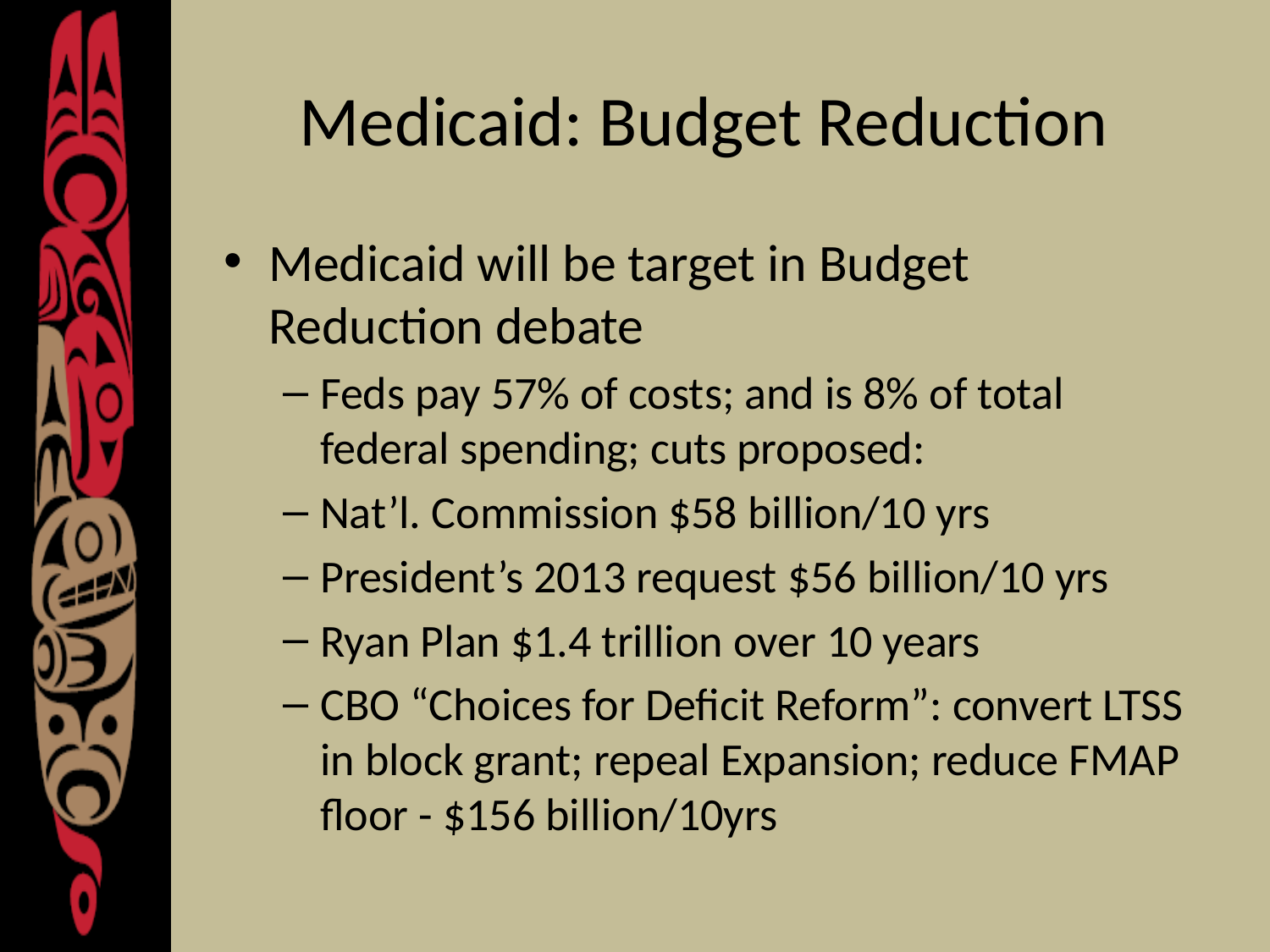

# Medicaid: Budget Reduction
Medicaid will be target in Budget Reduction debate
Feds pay 57% of costs; and is 8% of total federal spending; cuts proposed:
Nat’l. Commission $58 billion/10 yrs
President’s 2013 request $56 billion/10 yrs
Ryan Plan $1.4 trillion over 10 years
CBO “Choices for Deficit Reform”: convert LTSS in block grant; repeal Expansion; reduce FMAP floor - $156 billion/10yrs